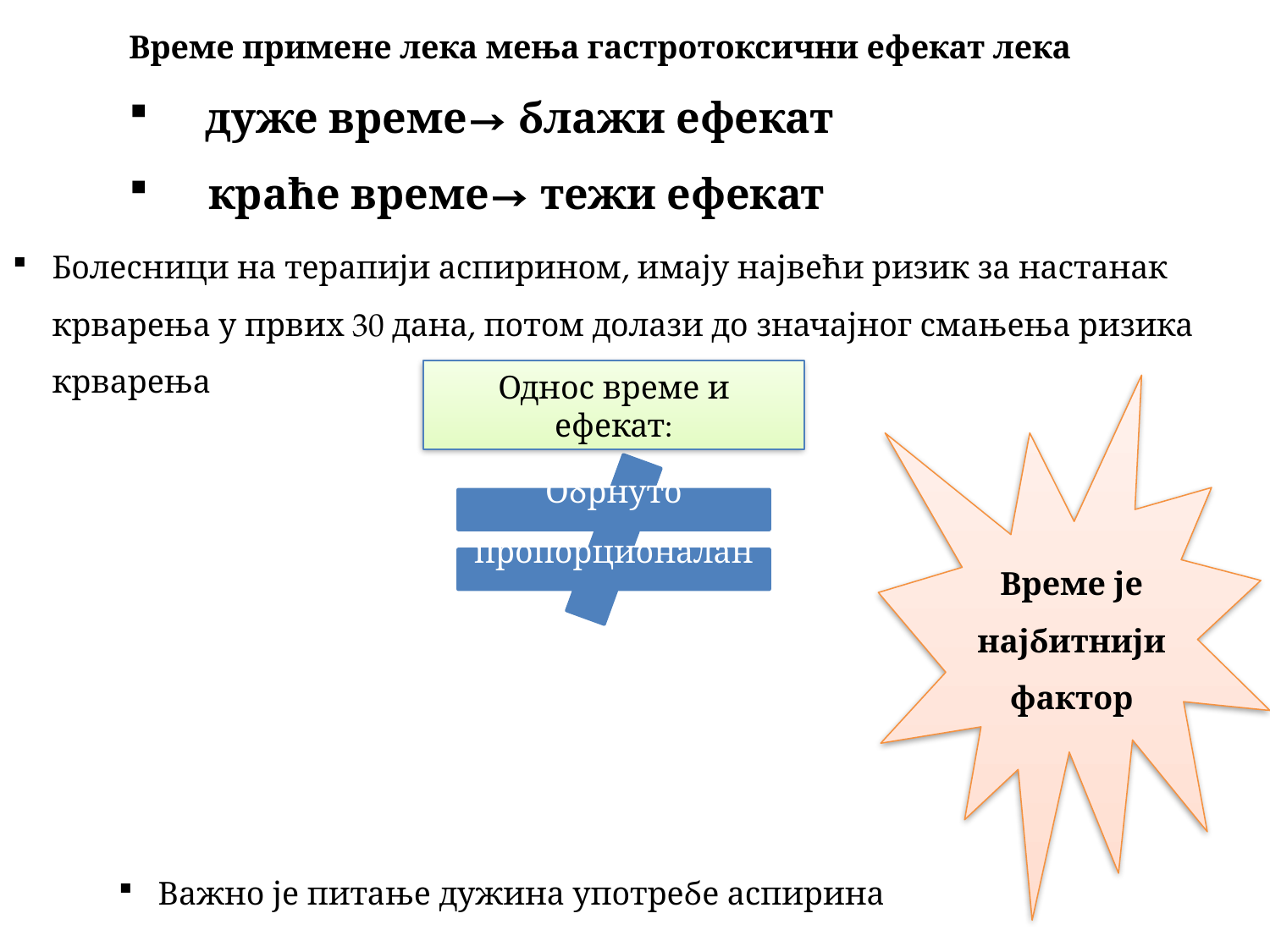

Време примене лека мења гастротоксични ефекат лека
   дуже време→ блажи ефекат
   краће време→ тежи ефекат

Болесници на терапији аспирином, имају највећи ризик за настанак крварења у првих 30 дана, потом долази до значајног смањења ризика крварења
Однос време и ефекат:
Време је најбитнији фактор
Обрнуто
пропорционалан
Важно је питање дужина употребе аспирина